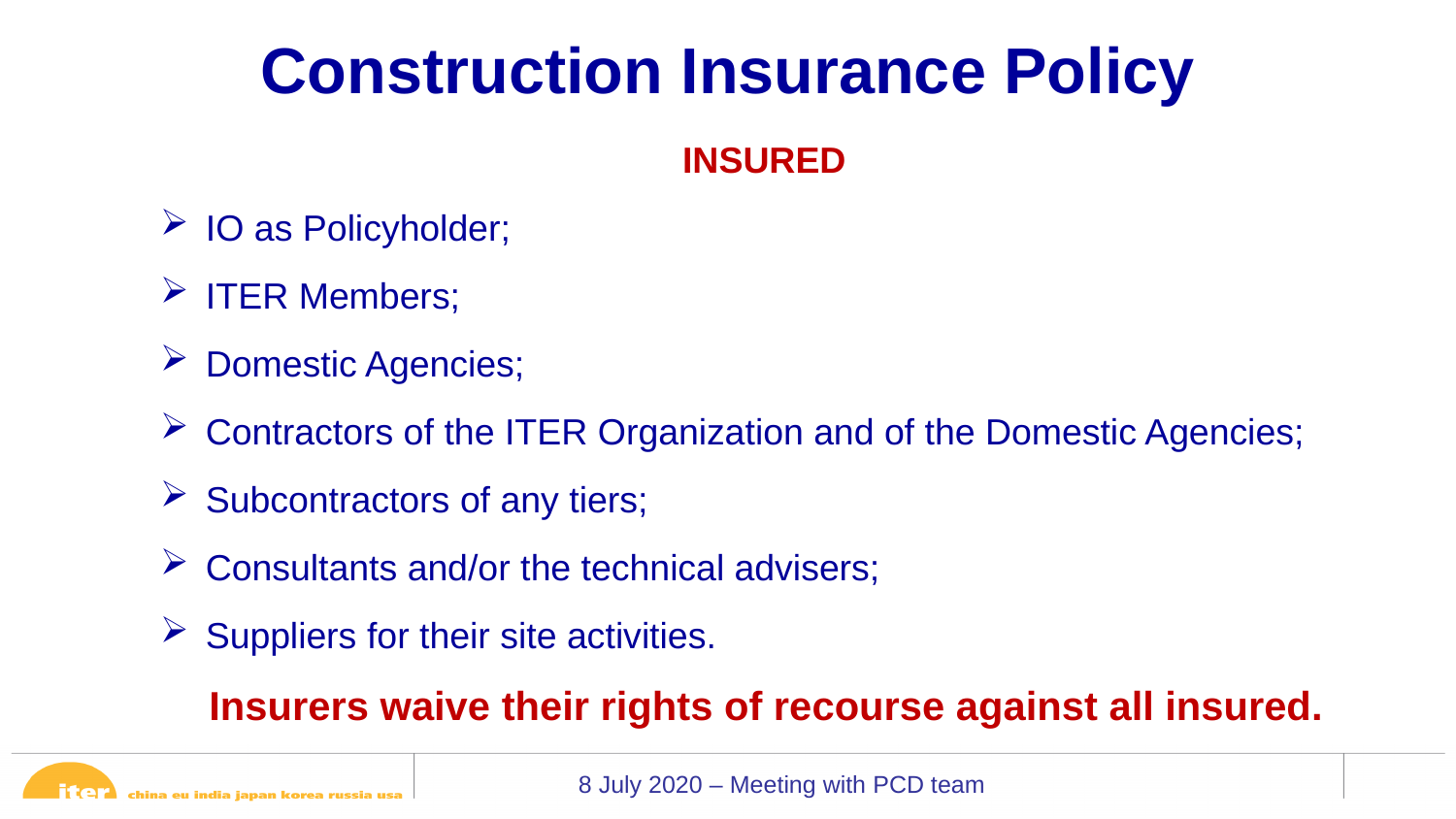

# Construction Insurance Policy
INSURED
IO as Policyholder;
ITER Members;
Domestic Agencies;
Contractors of the ITER Organization and of the Domestic Agencies;
Subcontractors of any tiers;
Consultants and/or the technical advisers;
Suppliers for their site activities.
Insurers waive their rights of recourse against all insured.